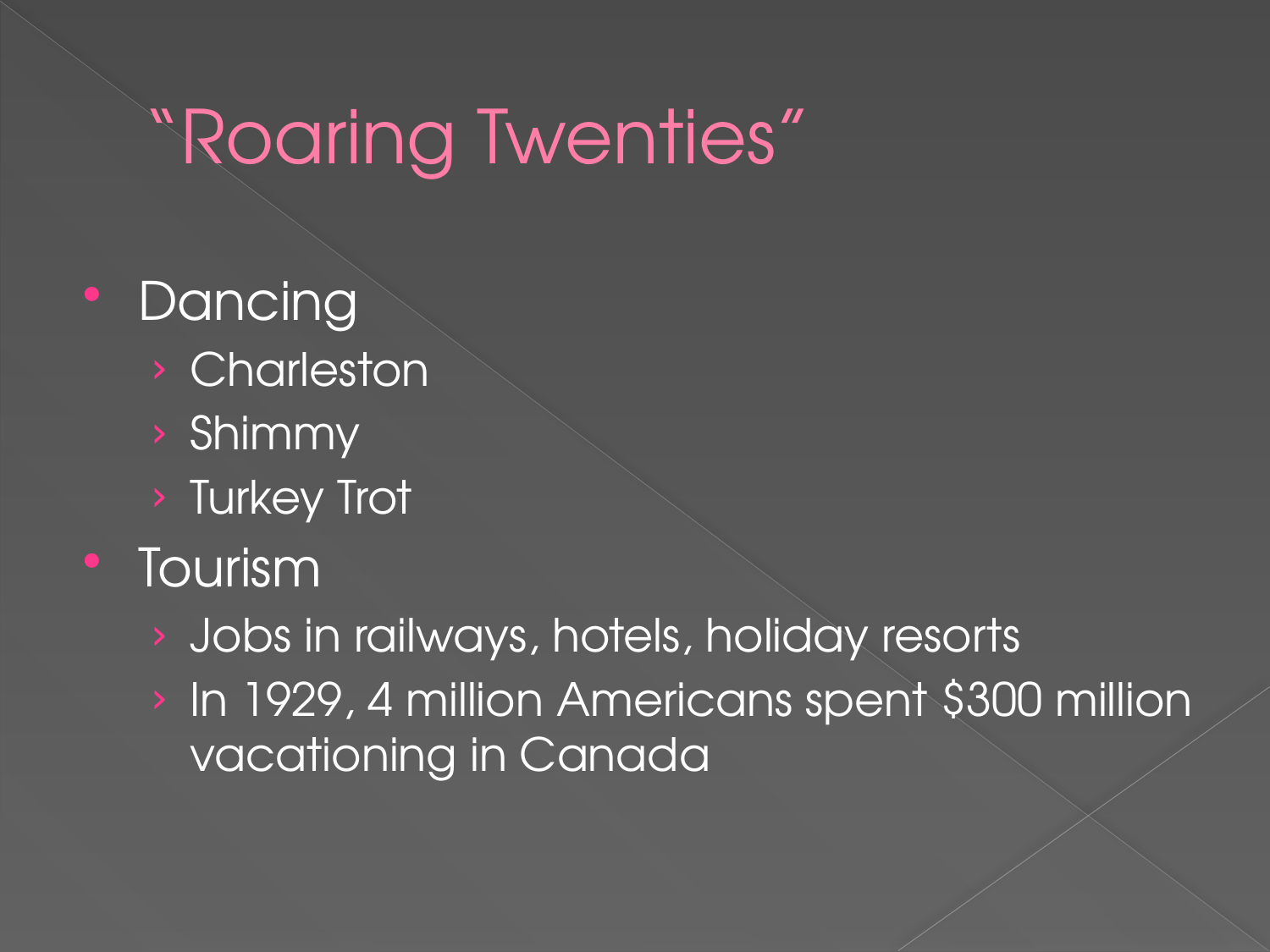

# “Roaring Twenties”
Dancing
Charleston
Shimmy
Turkey Trot
Tourism
Jobs in railways, hotels, holiday resorts
In 1929, 4 million Americans spent $300 million vacationing in Canada